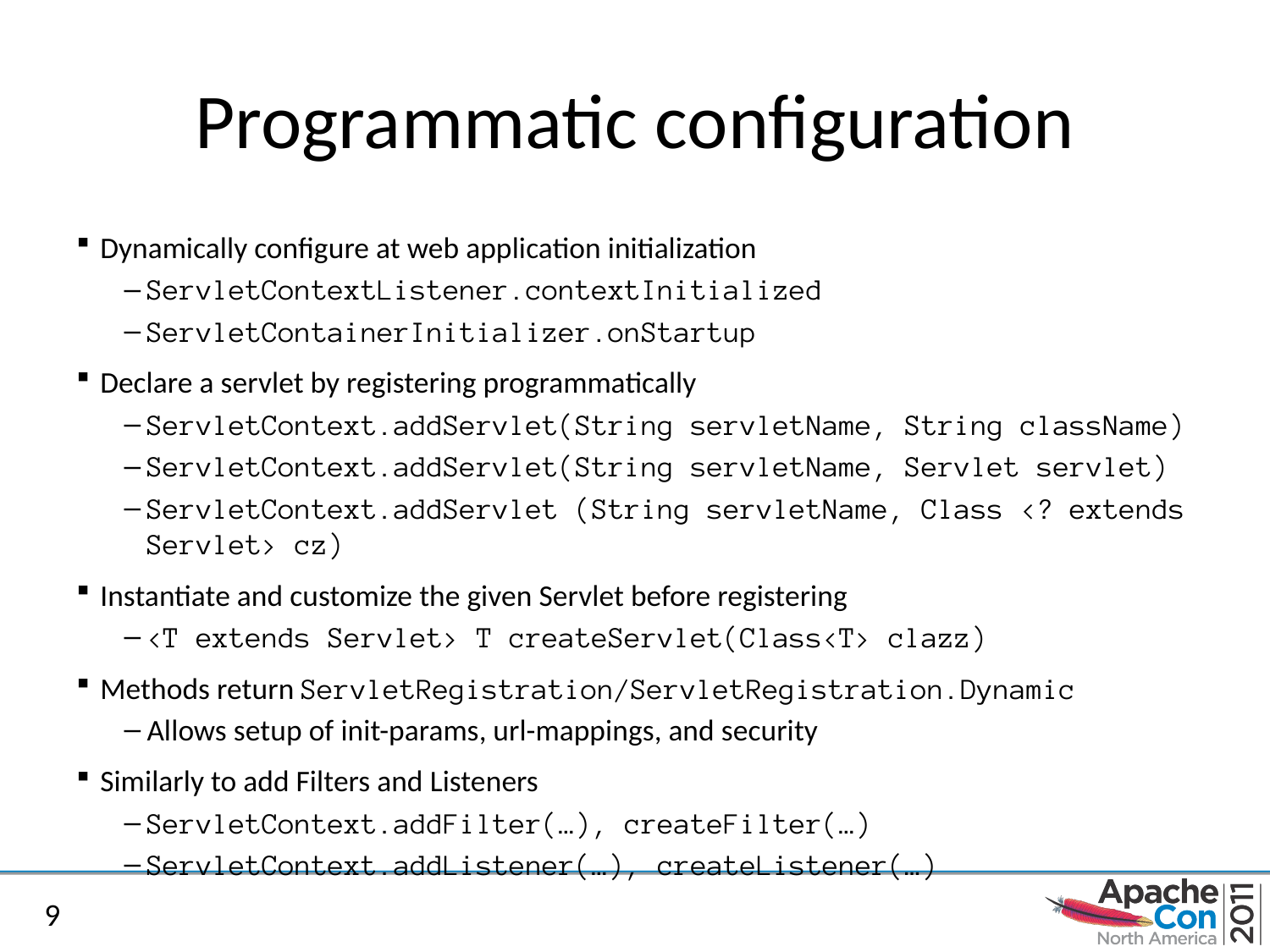

# Programmatic configuration
Dynamically configure at web application initialization
ServletContextListener.contextInitialized
ServletContainerInitializer.onStartup
Declare a servlet by registering programmatically
ServletContext.addServlet(String servletName, String className)
ServletContext.addServlet(String servletName, Servlet servlet)
ServletContext.addServlet (String servletName, Class <? extends Servlet> cz)
Instantiate and customize the given Servlet before registering
<T extends Servlet> T createServlet(Class<T> clazz)
Methods return ServletRegistration/ServletRegistration.Dynamic
Allows setup of init-params, url-mappings, and security
Similarly to add Filters and Listeners
ServletContext.addFilter(…), createFilter(…)
ServletContext.addListener(…), createListener(…)